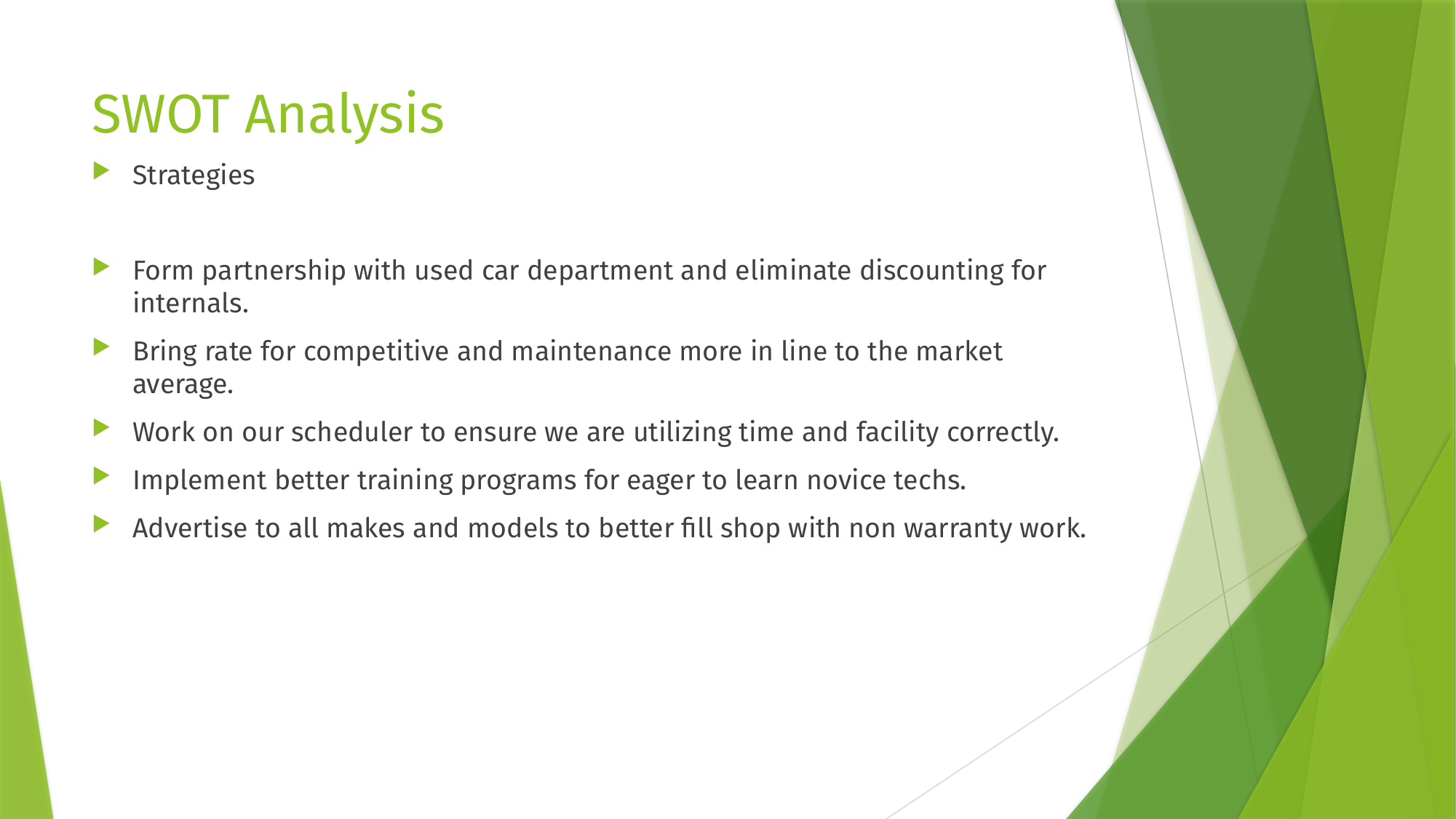

# SWOT Analysis
Strategies

Form partnership with used car department and eliminate discounting for internals.
Bring rate for competitive and maintenance more in line to the market average.
Work on our scheduler to ensure we are utilizing time and facility correctly.
Implement better training programs for eager to learn novice techs.
Advertise to all makes and models to better fill shop with non warranty work.